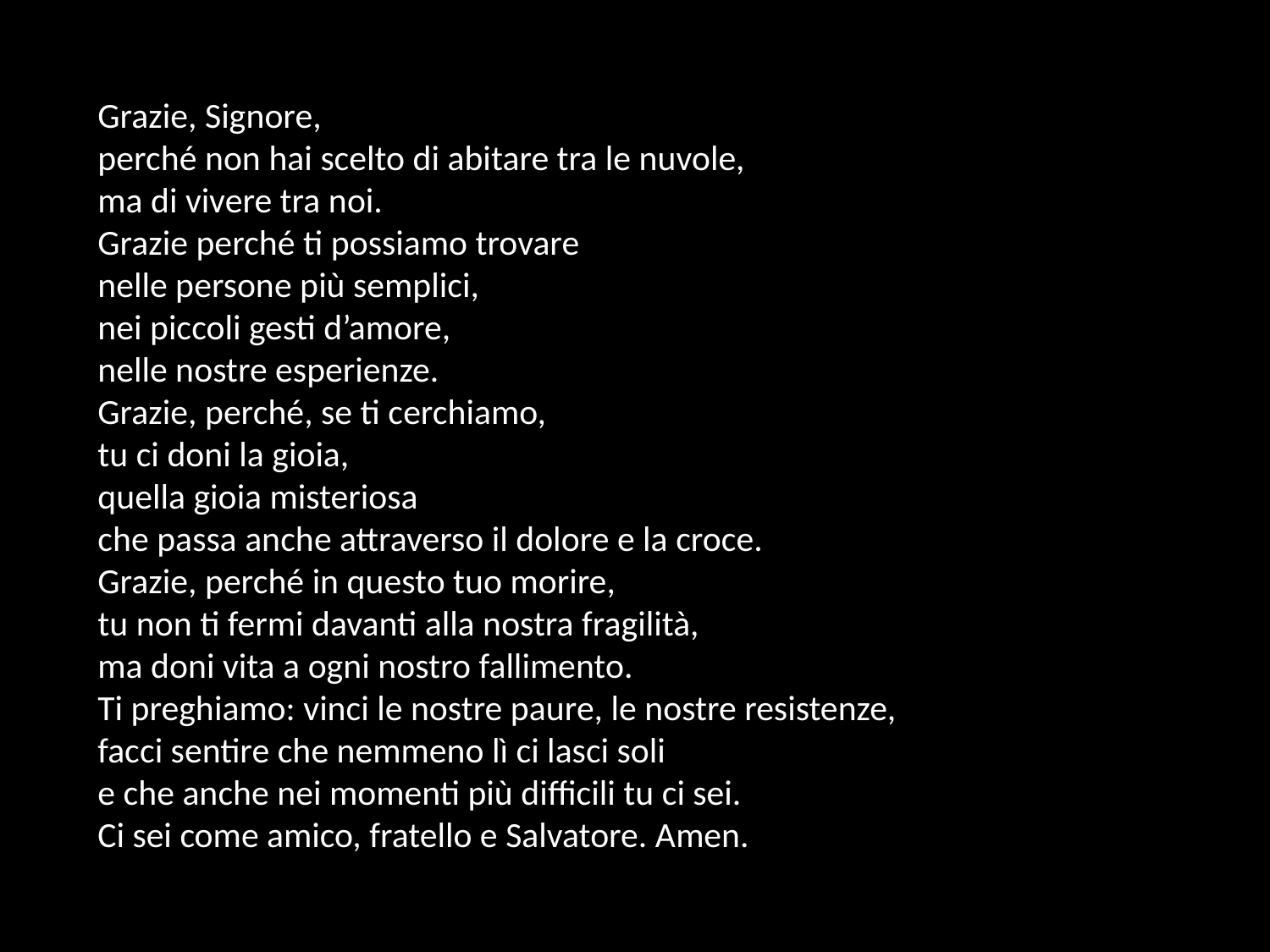

# Grazie, Signore, perché non hai scelto di abitare tra le nuvole, ma di vivere tra noi. Grazie perché ti possiamo trovare nelle persone più semplici, nei piccoli gesti d’amore, nelle nostre esperienze. Grazie, perché, se ti cerchiamo, tu ci doni la gioia, quella gioia misteriosa che passa anche attraverso il dolore e la croce. Grazie, perché in questo tuo morire, tu non ti fermi davanti alla nostra fragilità, ma doni vita a ogni nostro fallimento. Ti preghiamo: vinci le nostre paure, le nostre resistenze, facci sentire che nemmeno lì ci lasci soli e che anche nei momenti più difficili tu ci sei. Ci sei come amico, fratello e Salvatore. Amen.